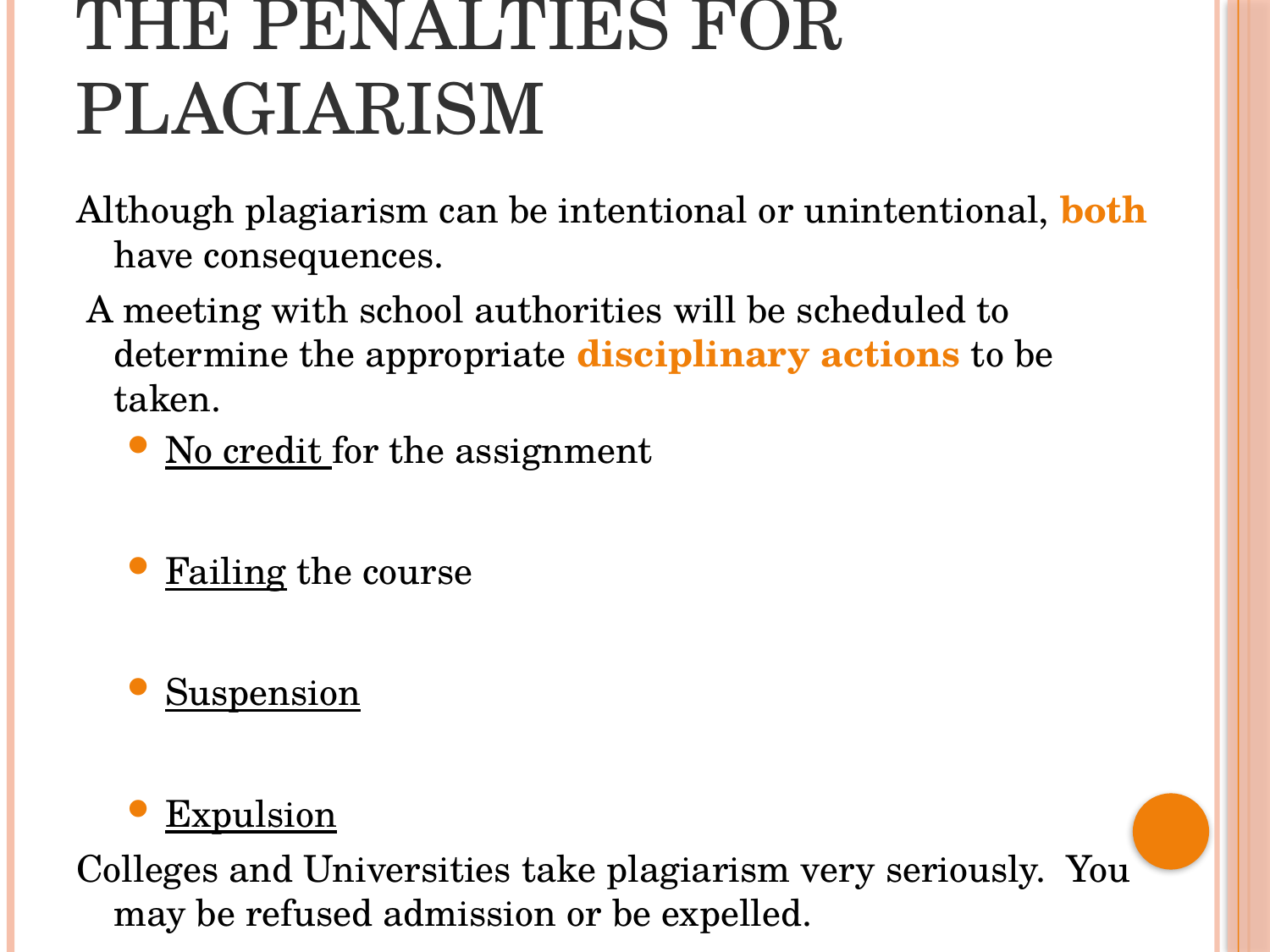

# The Penalties for Plagiarism
Although plagiarism can be intentional or unintentional, both have consequences.
 A meeting with school authorities will be scheduled to determine the appropriate disciplinary actions to be taken.
No credit for the assignment

Failing the course

Suspension

Expulsion
Colleges and Universities take plagiarism very seriously.  You may be refused admission or be expelled.